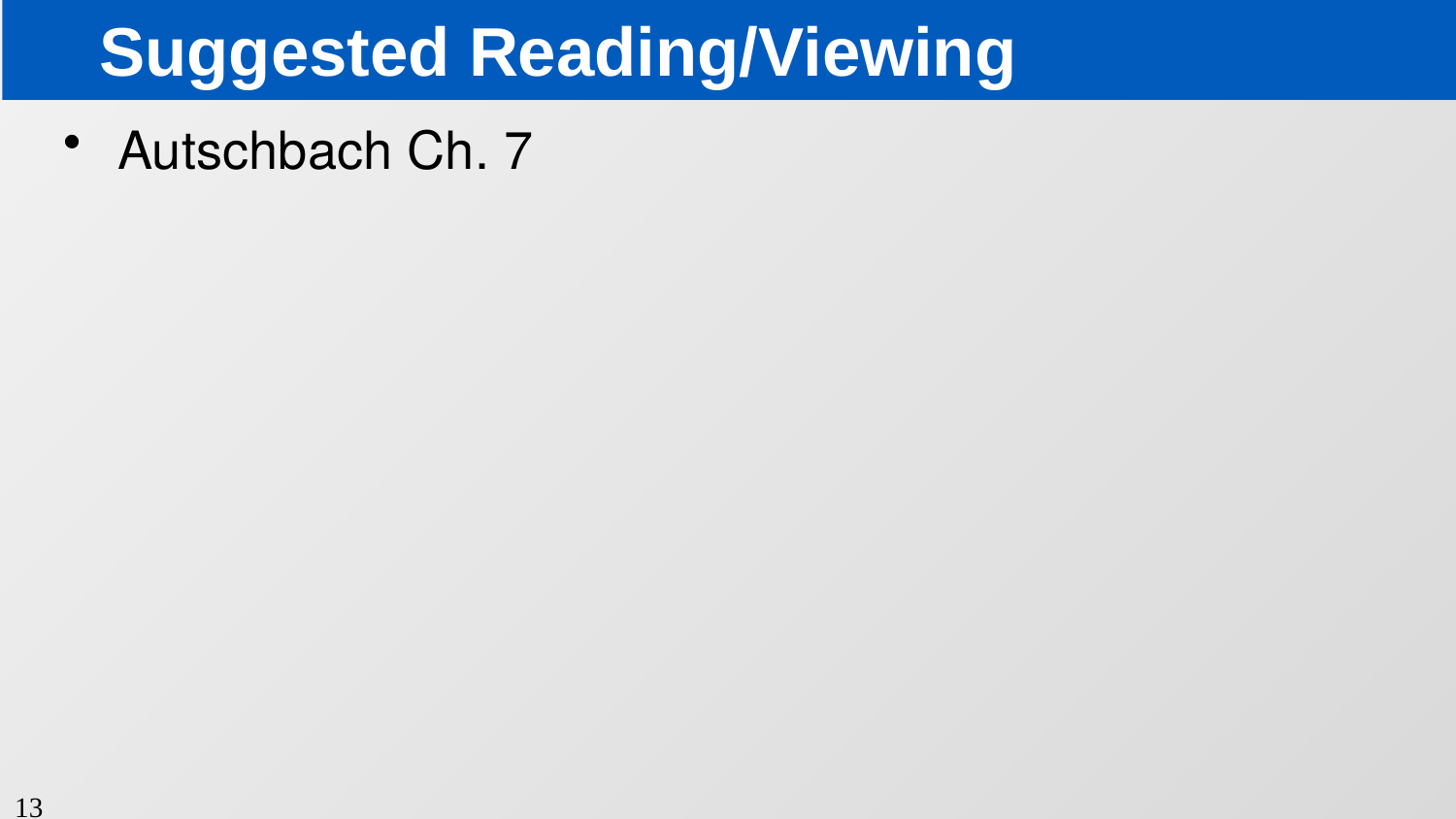

# Suggested Reading/Viewing
Autschbach Ch. 7

13